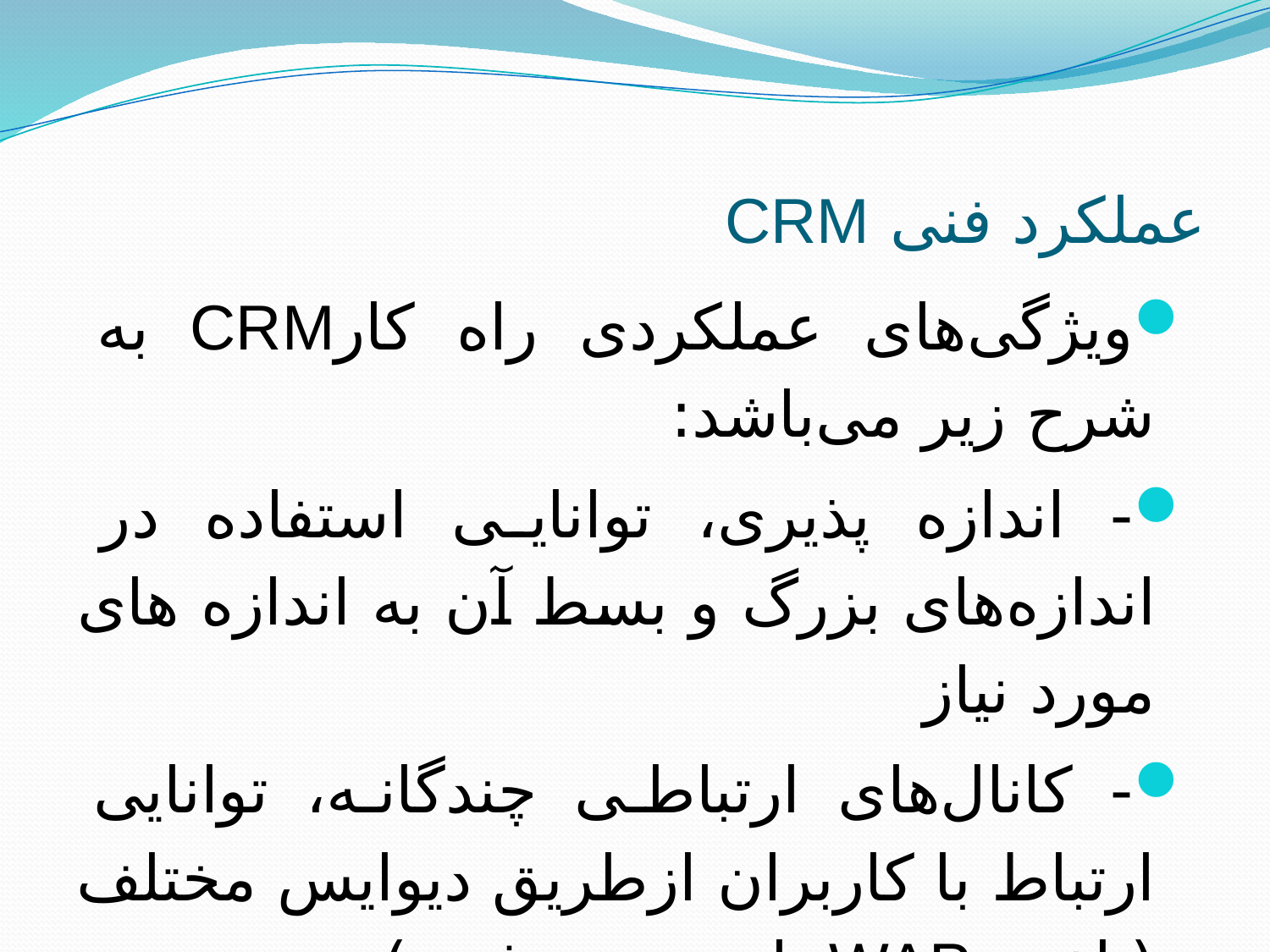

# عملکرد فنی CRM
ویژگی‌های عملكردی راه كارCRM به شرح زیر می‌باشد:
- اندازه پذیری، توانایی استفاده در اندازه‌های بزرگ و بسط آن به اندازه های مورد نیاز
- كانال‌های ارتباطی چندگانه، توانایی ارتباط با كاربران ازطریق دیوایس مختلف (تلفن، WAP، اینترنت و غیره)